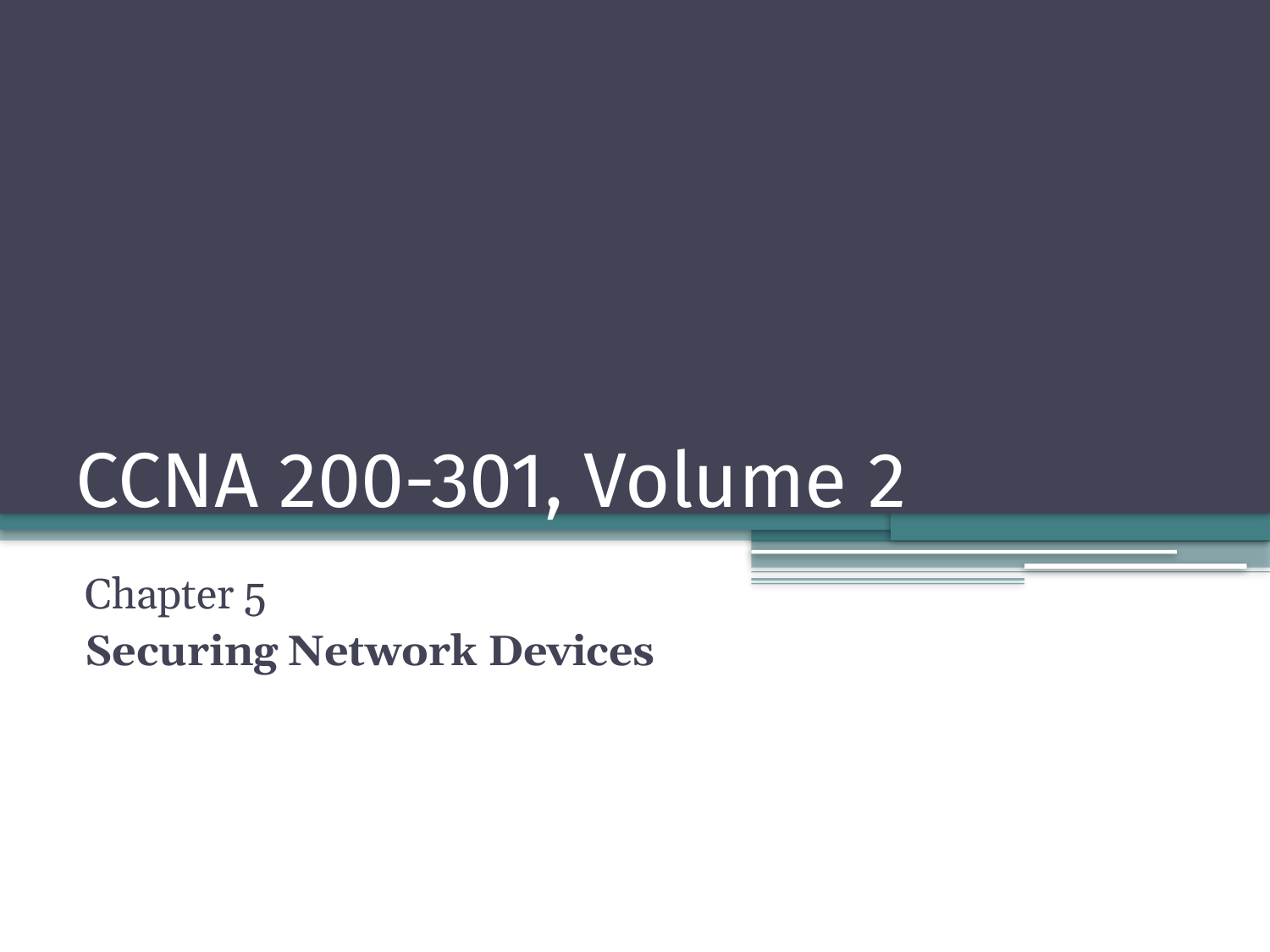

# CCNA 200-301, Volume 2
Chapter 5
Securing Network Devices